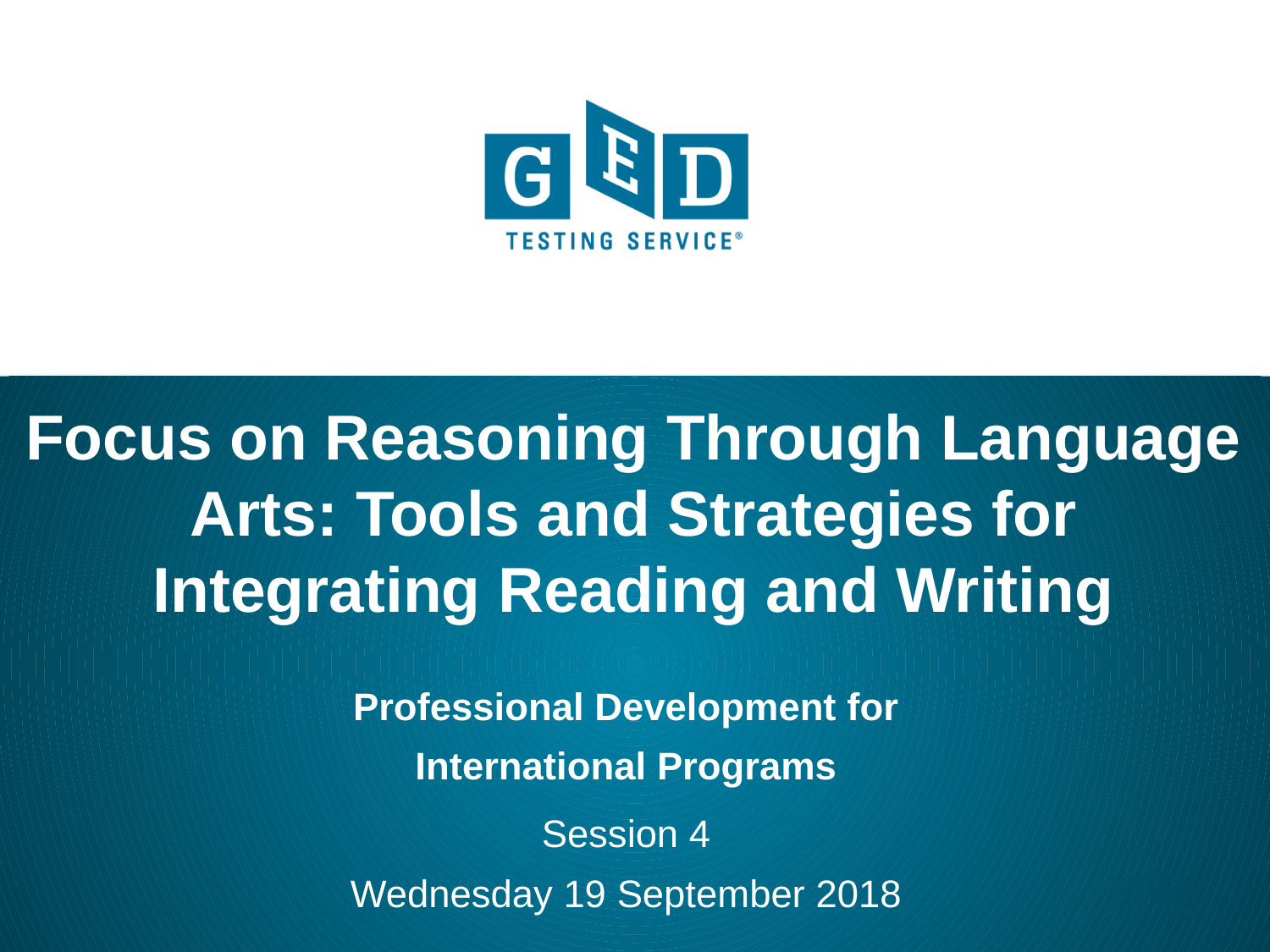

# Focus on Reasoning Through Language Arts: Tools and Strategies for Integrating Reading and Writing

Professional Development for
International Programs
Session 4
Wednesday 19 September 2018